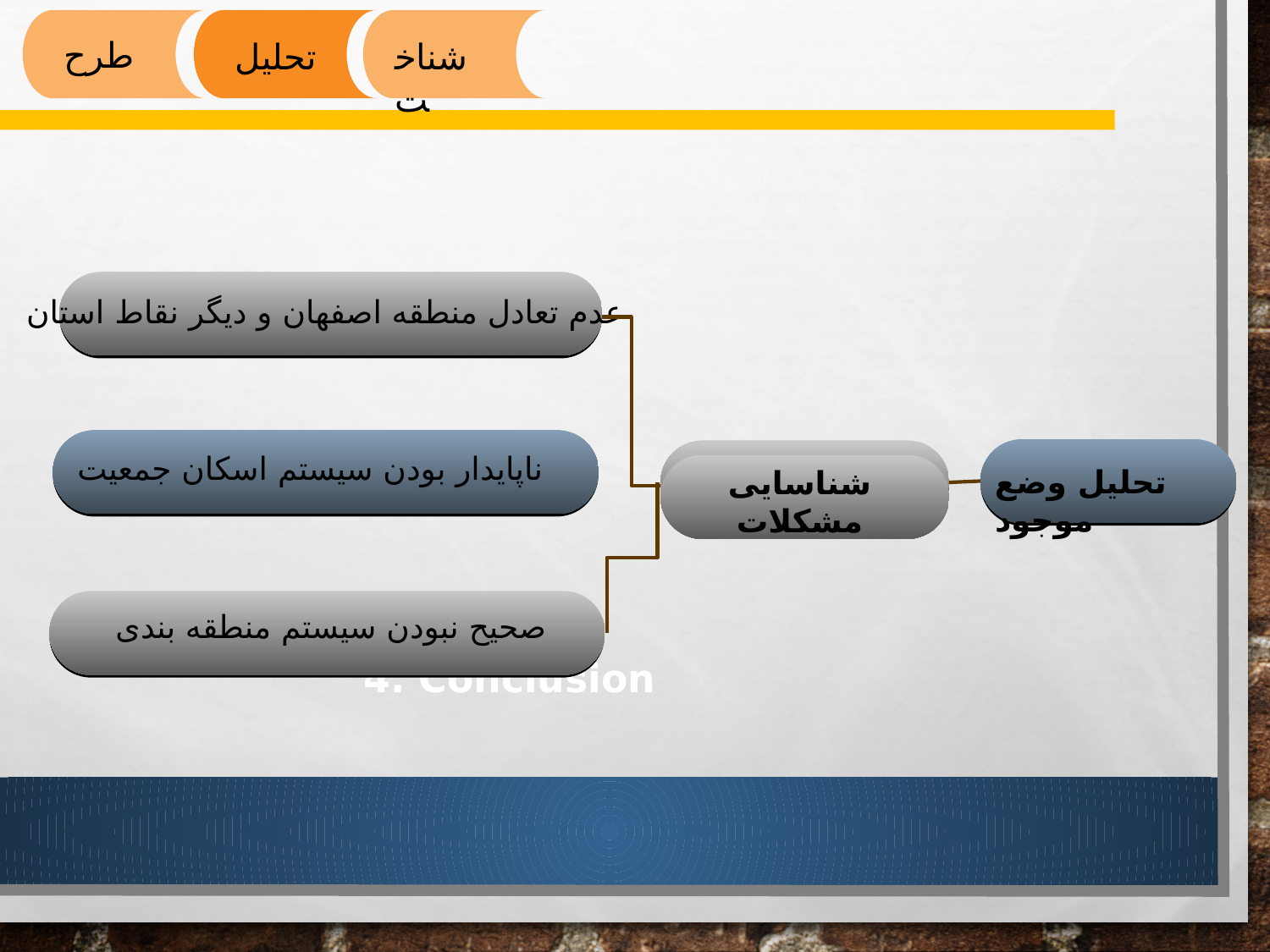

طرح
تحلیل
شناخت

عدم تعادل منطقه اصفهان و دیگر نقاط استان

ناپایدار بودن سیستم اسکان جمعیت

تحلیل وضع موجود

شناسایی مشکلات

صحیح نبودن سیستم منطقه بندی
4. Conclusion